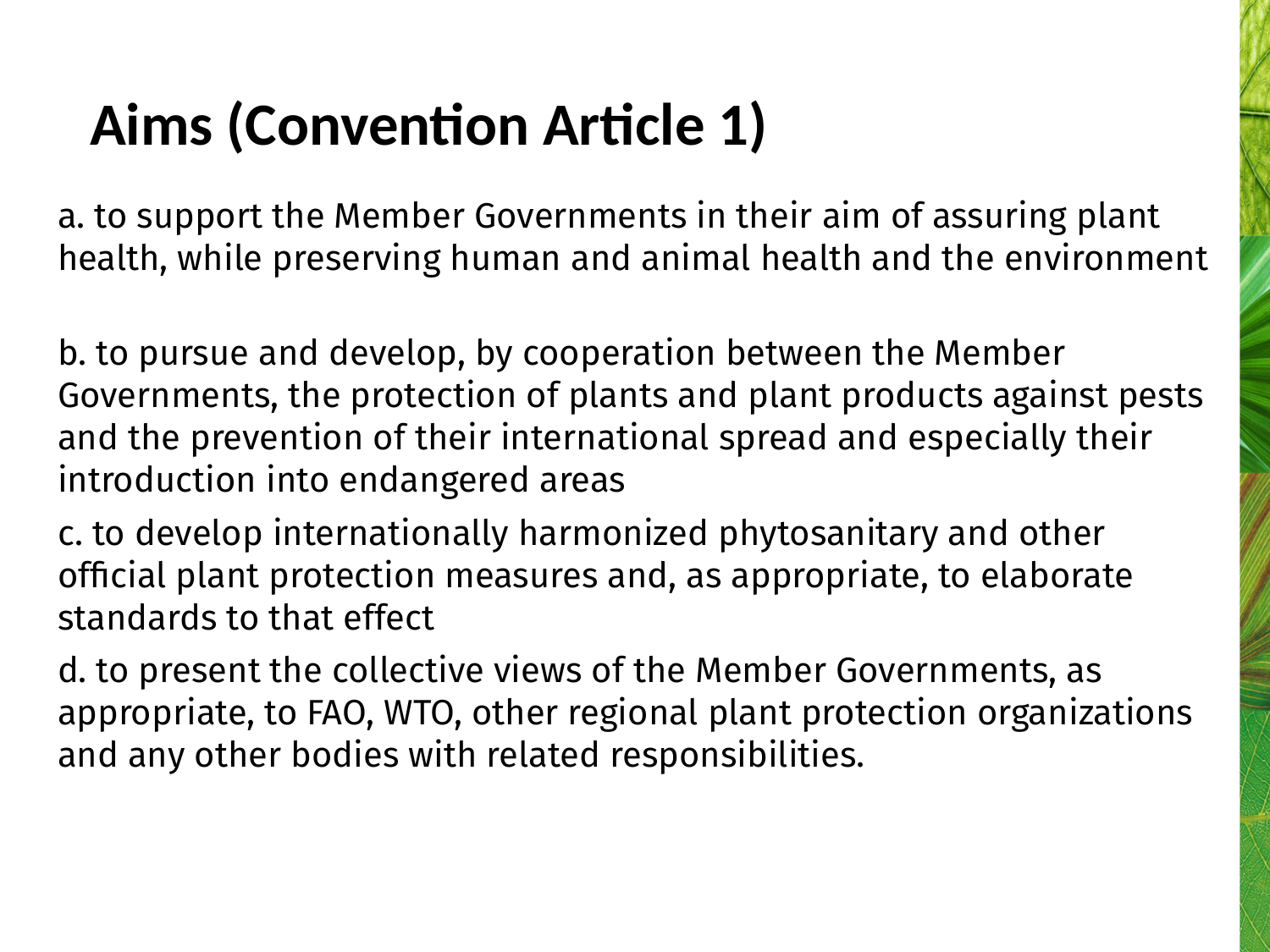

# Aims (Convention Article 1)
a. to support the Member Governments in their aim of assuring plant health, while preserving human and animal health and the environment
b. to pursue and develop, by cooperation between the Member Governments, the protection of plants and plant products against pests and the prevention of their international spread and especially their introduction into endangered areas
c. to develop internationally harmonized phytosanitary and other official plant protection measures and, as appropriate, to elaborate standards to that effect
d. to present the collective views of the Member Governments, as appropriate, to FAO, WTO, other regional plant protection organizations and any other bodies with related responsibilities.